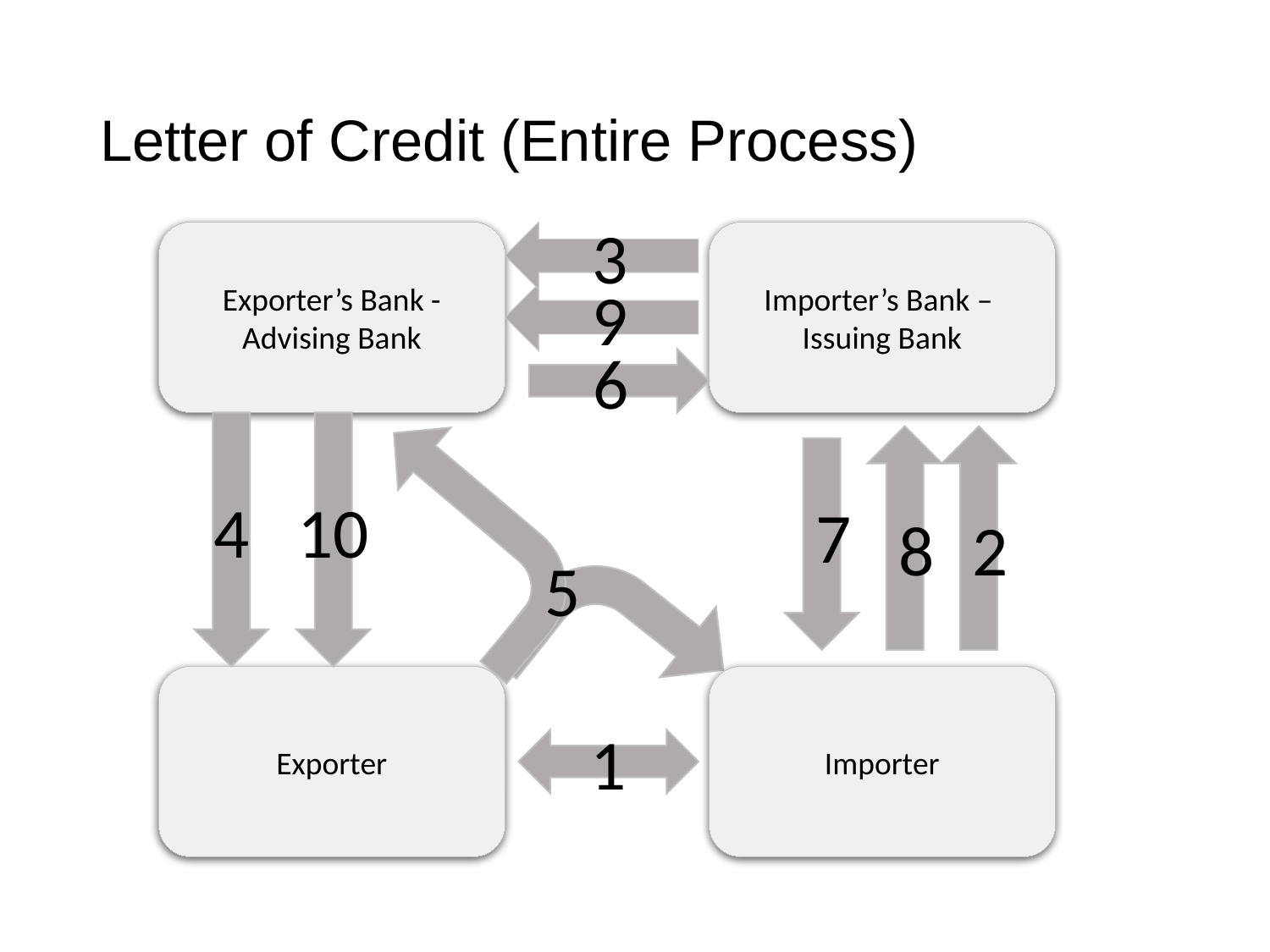

# Letter of Credit (Entire Process)
Exporter’s Bank - Advising Bank
3
Importer’s Bank –
Issuing Bank
9
6

2
8
4
10
7
5

Exporter
Importer
1